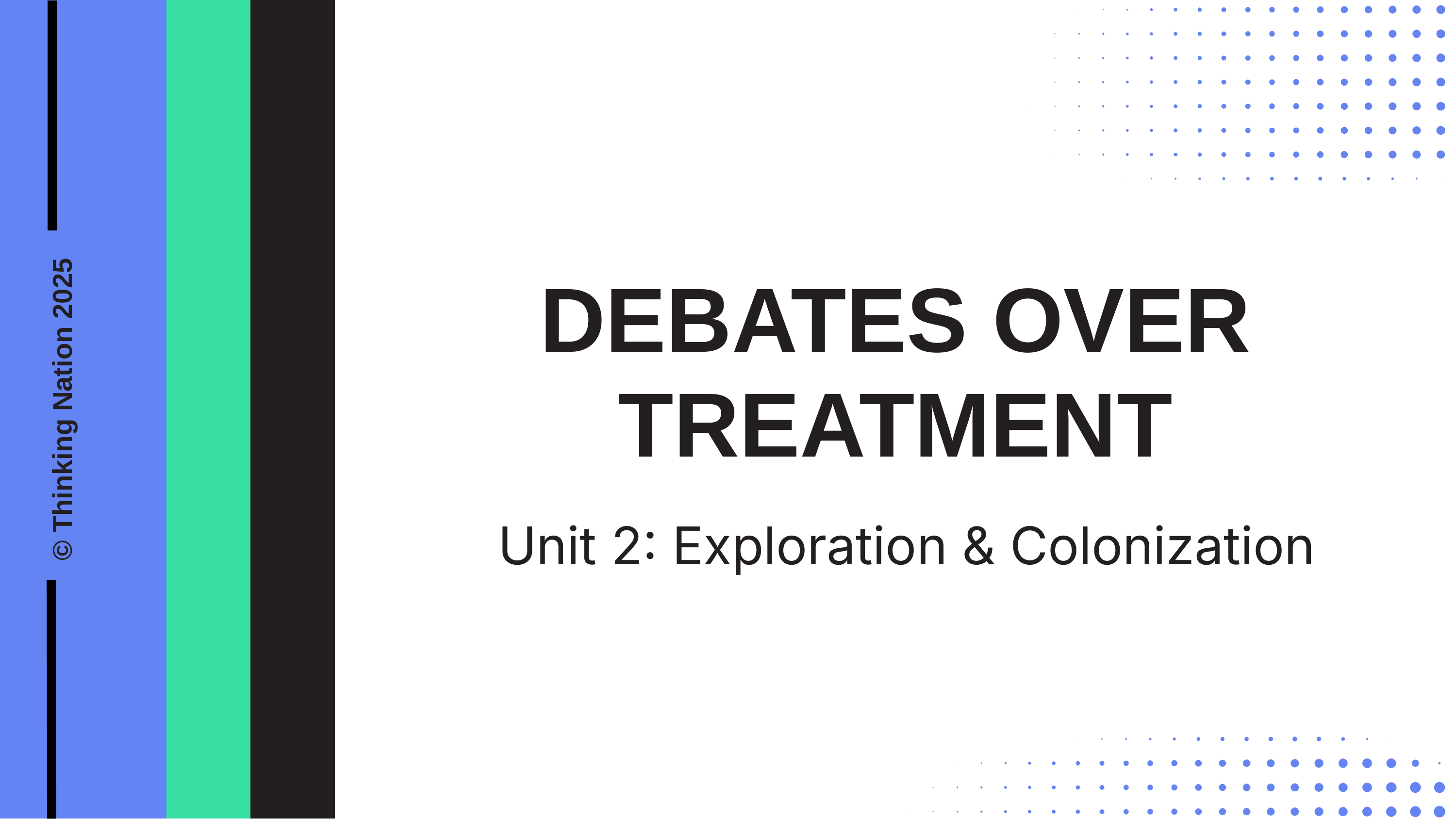

DEBATES OVER TREATMENT
© Thinking Nation 2025
Unit 2: Exploration & Colonization